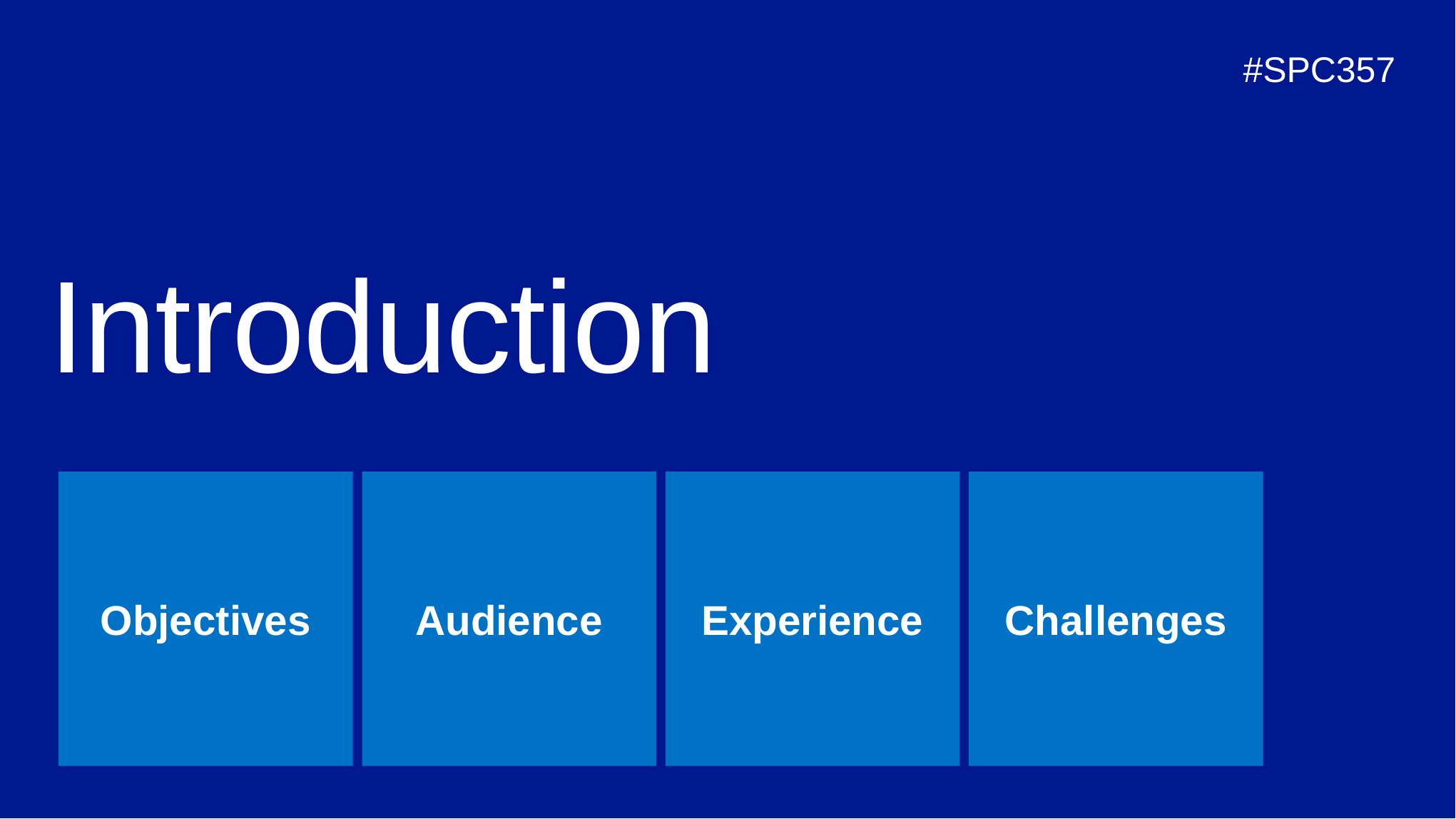

#SPC357
# Introduction
Audience
Experience
Objectives
Challenges